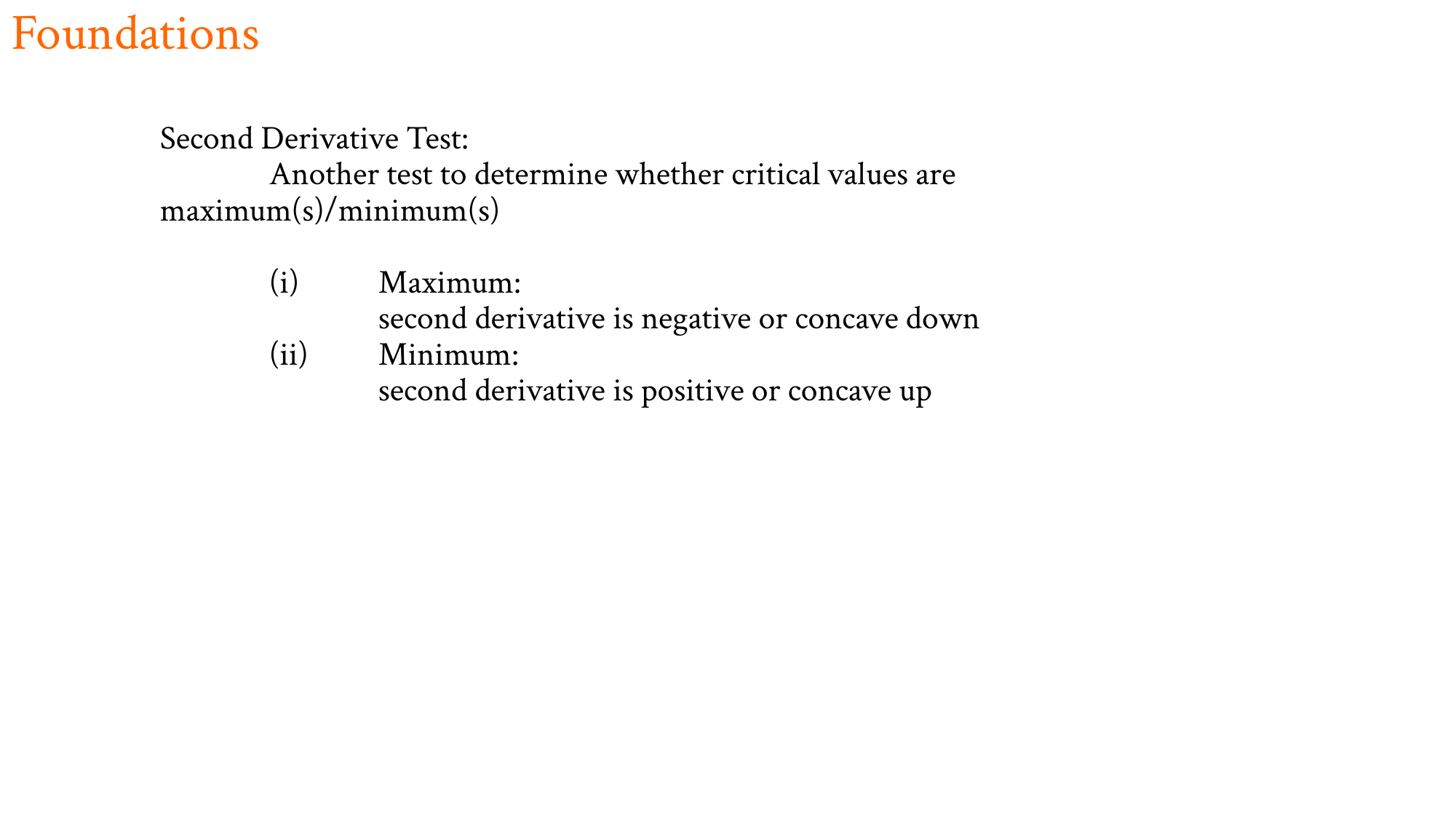

Foundations
Second Derivative Test:
	Another test to determine whether critical values are maximum(s)/minimum(s)

	(i)	Maximum:
		second derivative is negative or concave down
	(ii)	Minimum:
		second derivative is positive or concave up